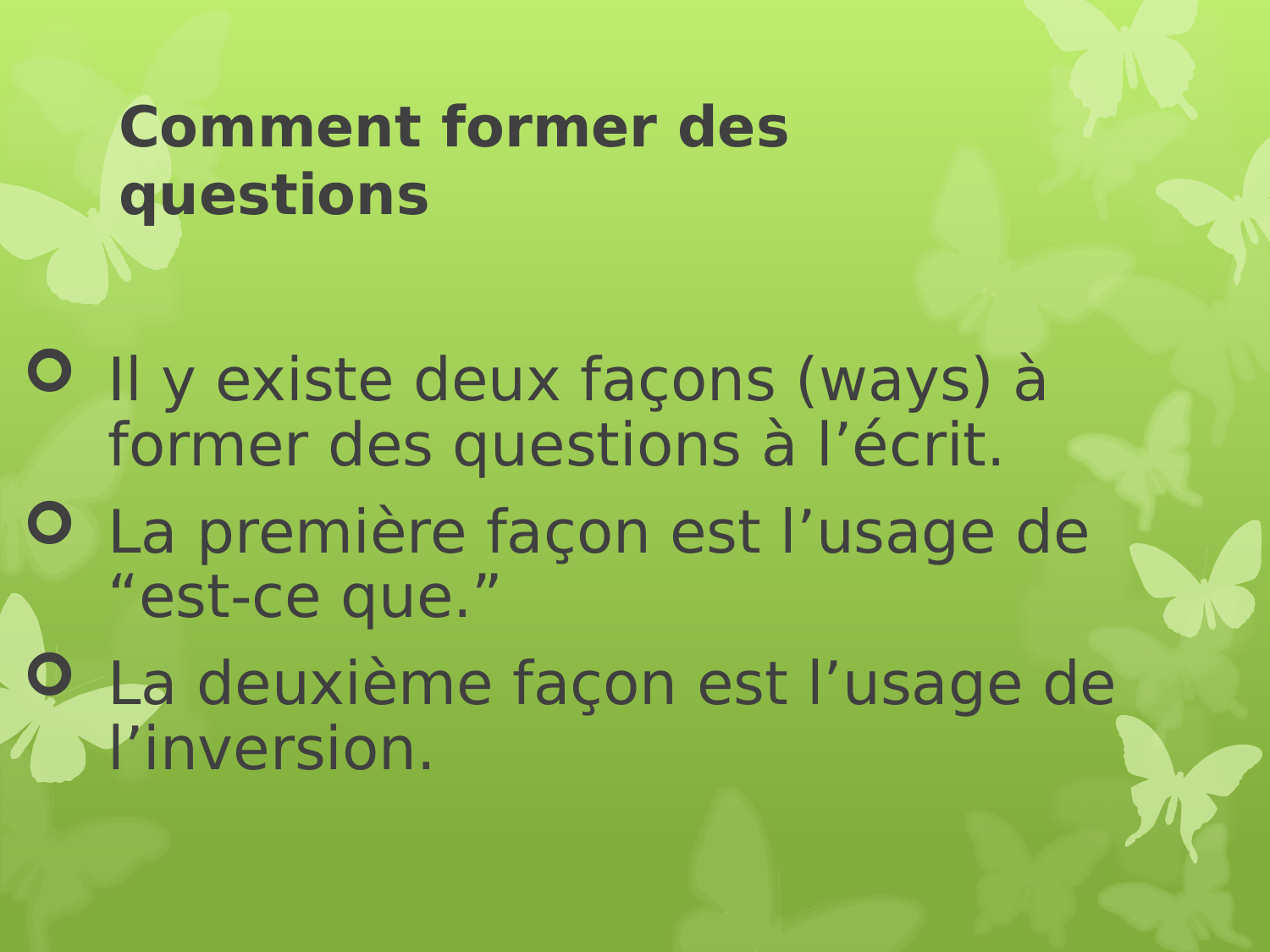

# Comment former des questions
Il y existe deux façons (ways) à former des questions à l’écrit.
La première façon est l’usage de “est-ce que.”
La deuxième façon est l’usage de l’inversion.